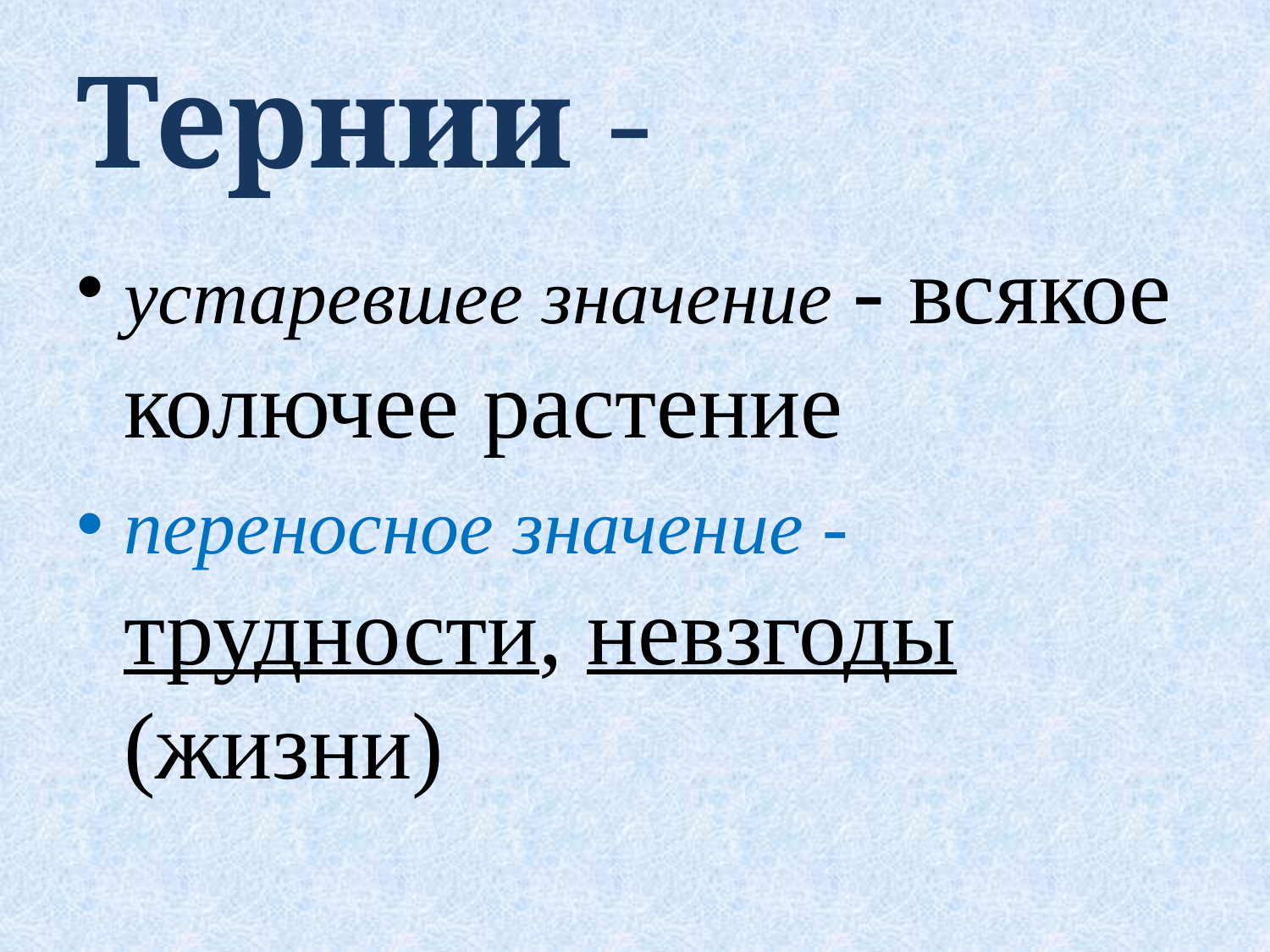

Тернии -
устаревшее значение - всякое колючее растение
переносное значение -  трудности, невзгоды (жизни)